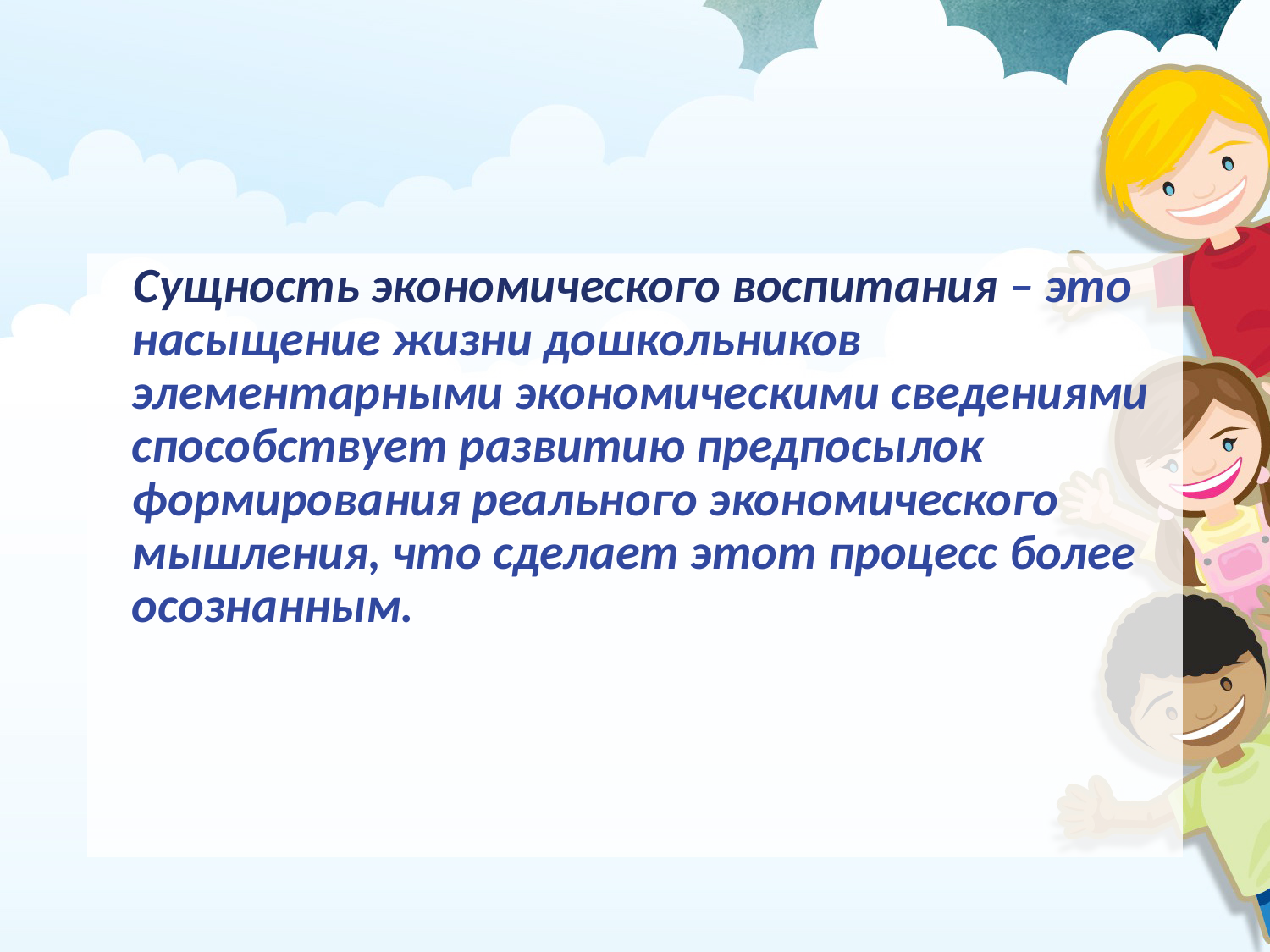

Сущность экономического воспитания – это насыщение жизни дошкольников элементарными экономическими сведениями способствует развитию предпосылок формирования реального экономического мышления, что сделает этот процесс более осознанным.